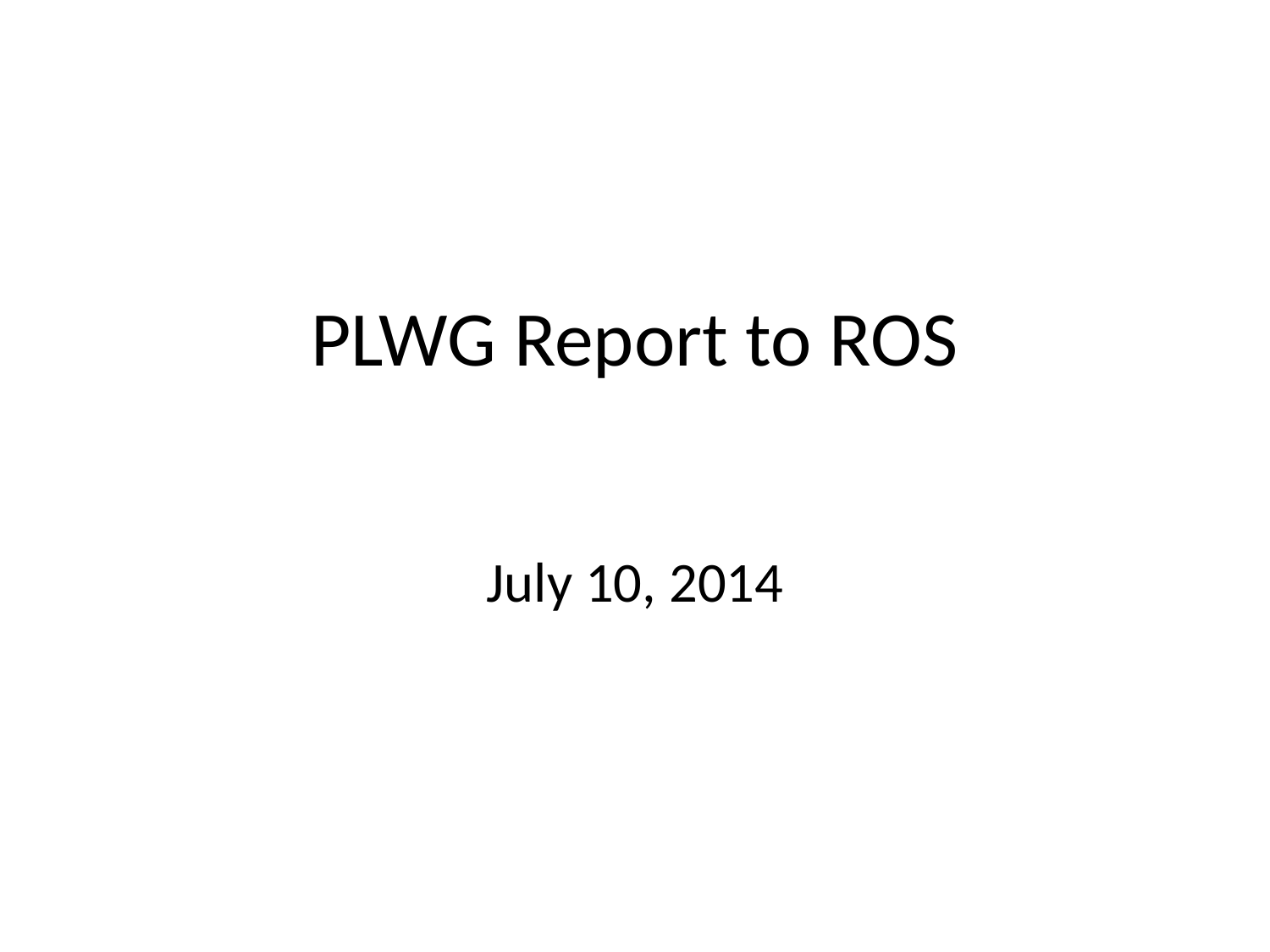

# PLWG Report to ROS
July 10, 2014